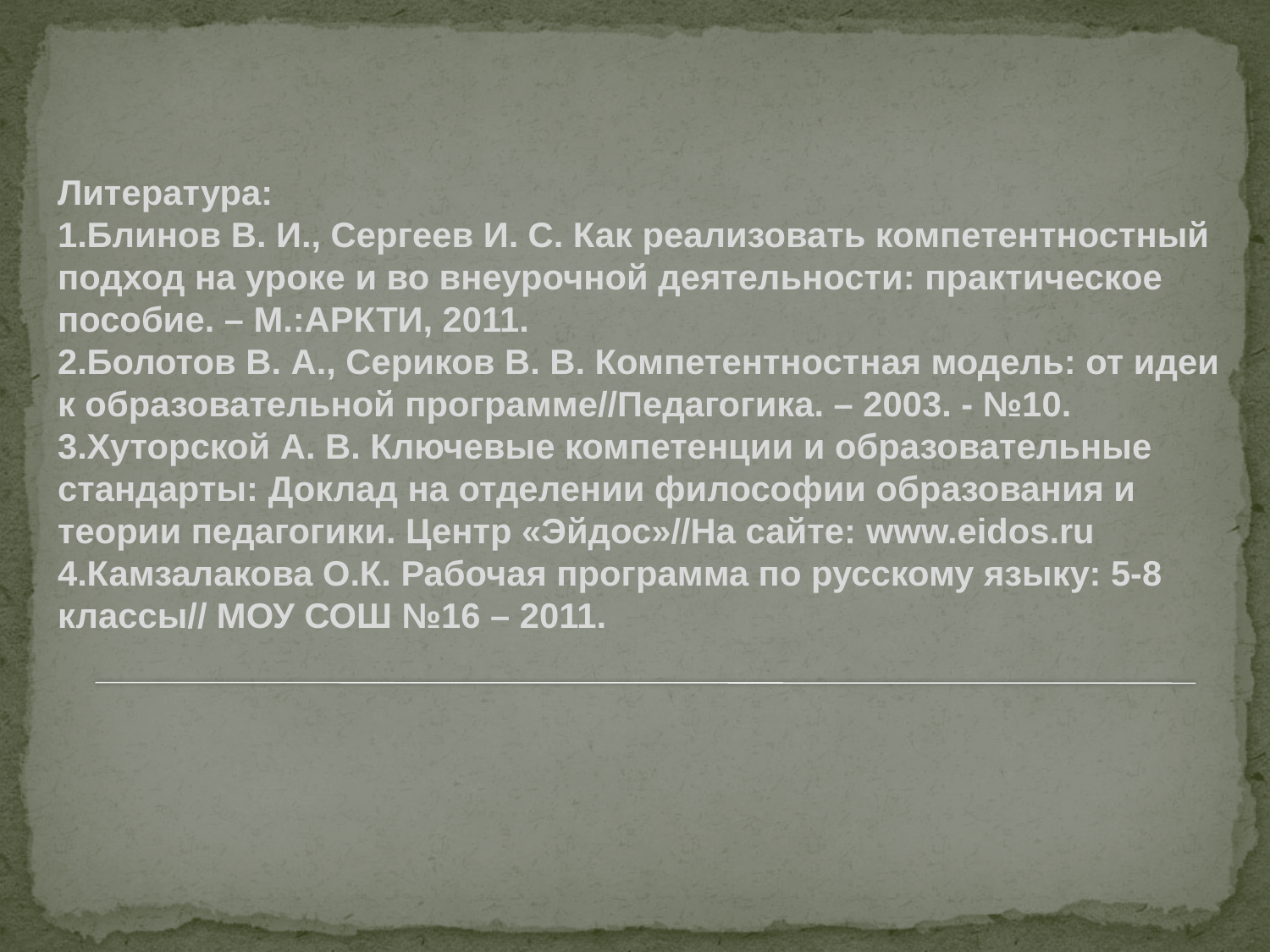

Литература:
Блинов В. И., Сергеев И. С. Как реализовать компетентностный подход на уроке и во внеурочной деятельности: практическое пособие. – М.:АРКТИ, 2011.
Болотов В. А., Сериков В. В. Компетентностная модель: от идеи к образовательной программе//Педагогика. – 2003. - №10.
Хуторской А. В. Ключевые компетенции и образовательные стандарты: Доклад на отделении философии образования и теории педагогики. Центр «Эйдос»//На сайте: www.eidos.ru
Камзалакова О.К. Рабочая программа по русскому языку: 5-8 классы// МОУ СОШ №16 – 2011.